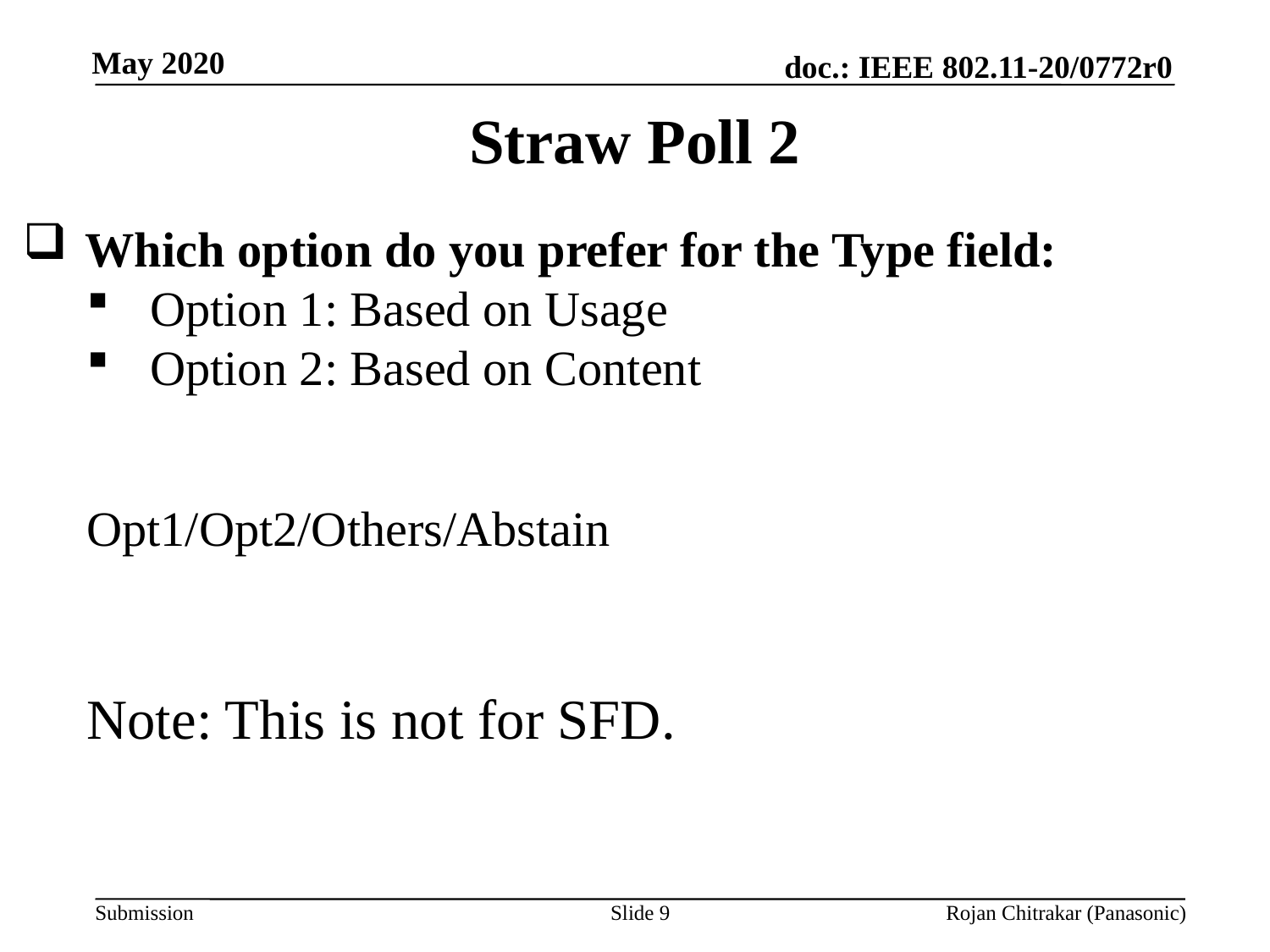

Straw Poll 2
Which option do you prefer for the Type field:
Option 1: Based on Usage
Option 2: Based on Content

Opt1/Opt2/Others/Abstain

Note: This is not for SFD.

Slide 9
Rojan Chitrakar (Panasonic)